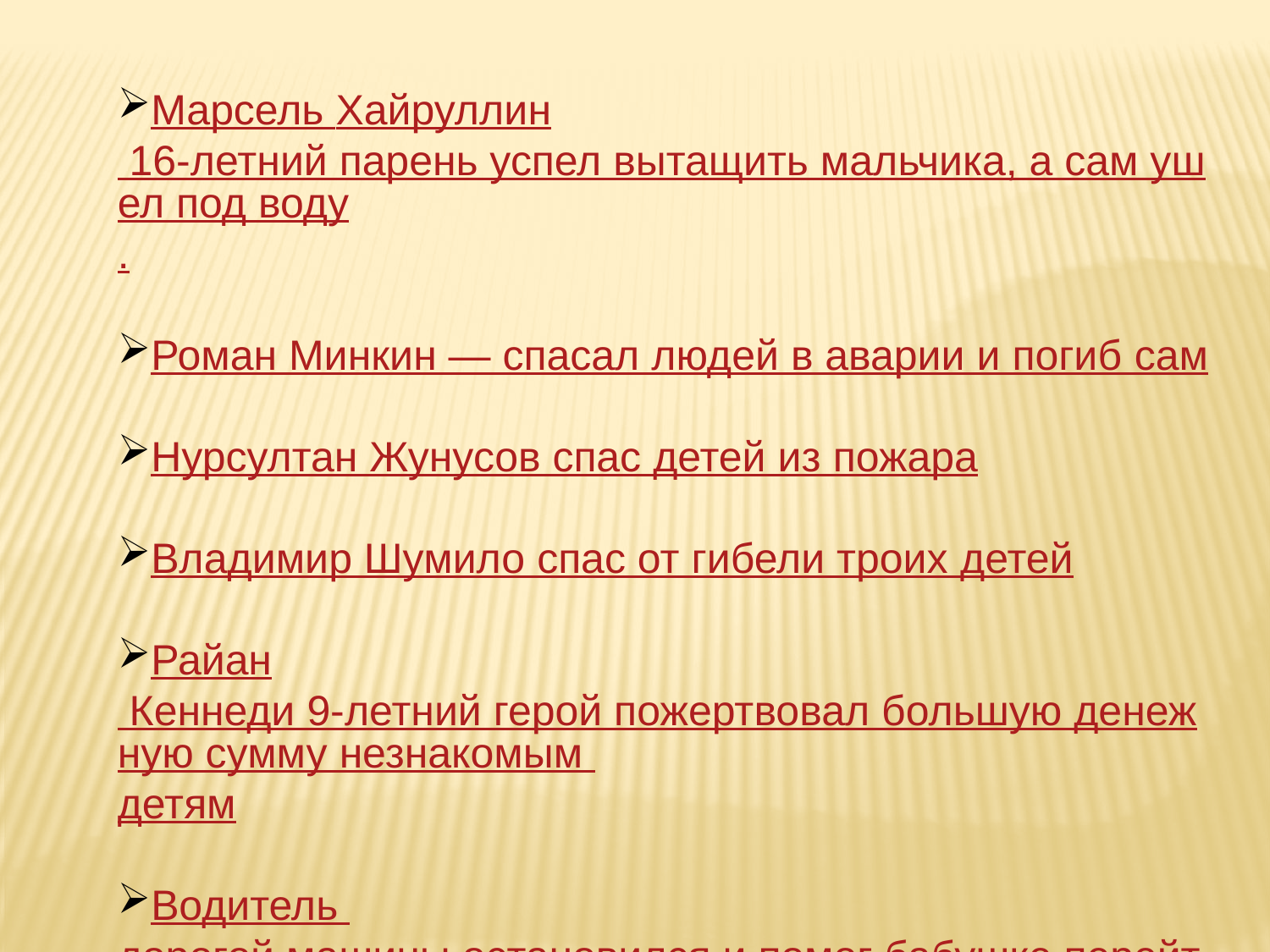

Марсель Хайруллин 16-летний парень успел вытащить мальчика, а сам ушел под воду.

Роман Минкин — спасал людей в аварии и погиб сам

Нурсултан Жунусов спас детей из пожара

Владимир Шумило спас от гибели троих детей

Райан Кеннеди 9-летний герой пожертвовал большую денежную сумму незнакомым детям

Водитель дорогой машины остановился и помог бабушке перейти дорогу